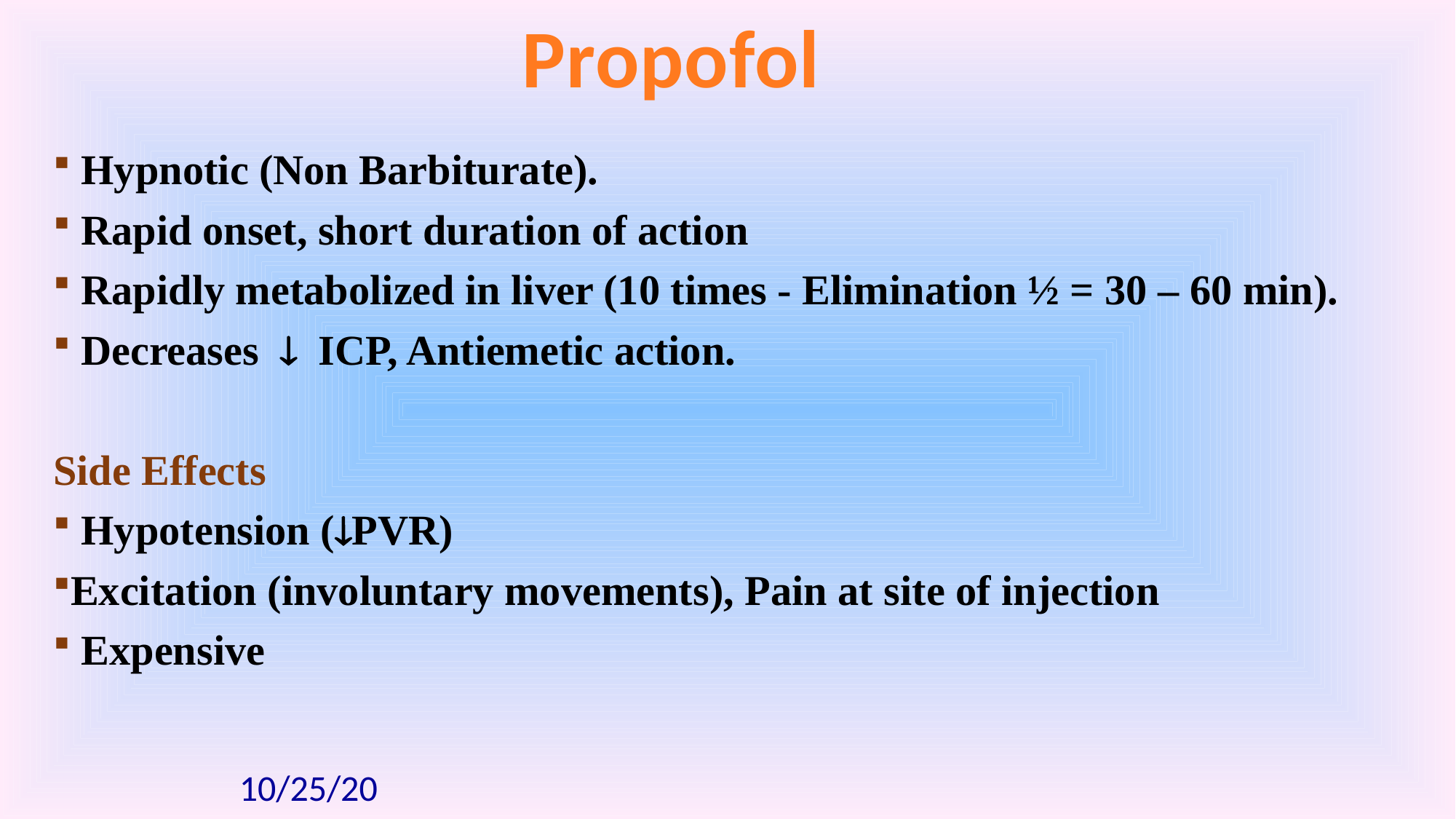

Propofol
 Hypnotic (Non Barbiturate).
 Rapid onset, short duration of action
 Rapidly metabolized in liver (10 times - Elimination ½ = 30 – 60 min).
 Decreases  ↓  ICP, Antiemetic action.

Side Effects
 Hypotension (↓PVR)
Excitation (involuntary movements), Pain at site of injection
 Expensive
10/25/20